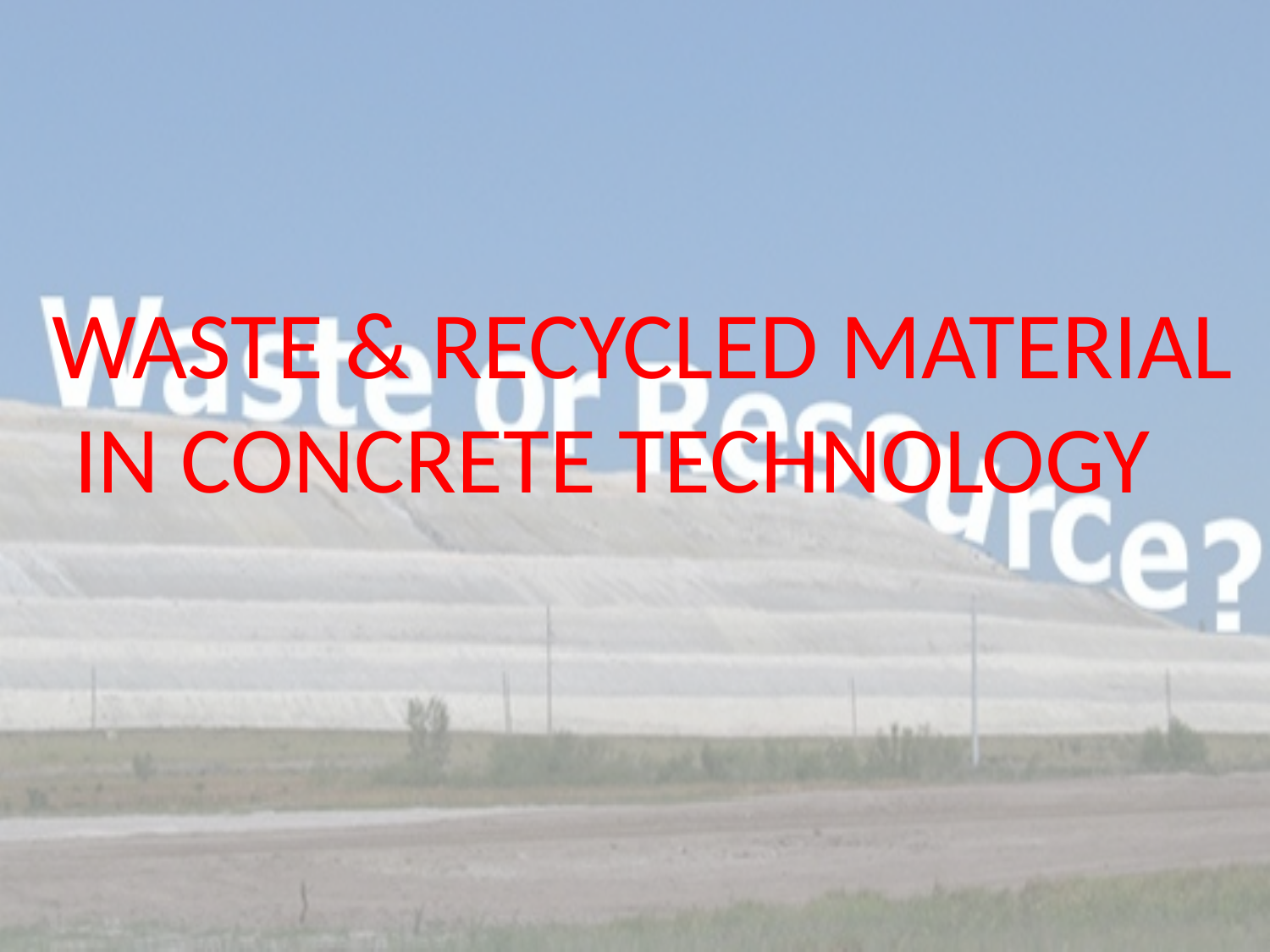

WASTE & RECYCLED MATERIAL
 IN CONCRETE TECHNOLOGY